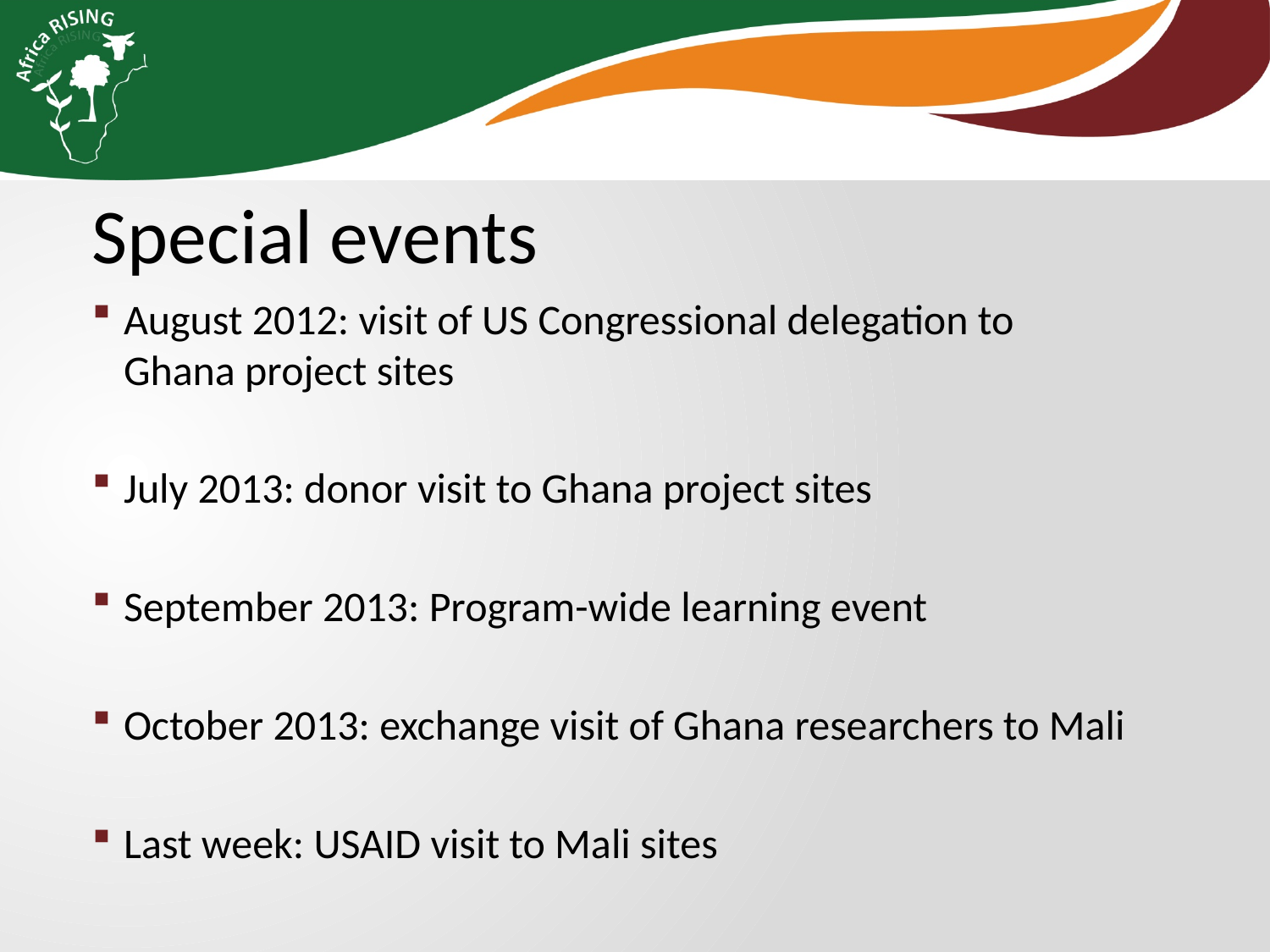

Special events
August 2012: visit of US Congressional delegation to Ghana project sites

July 2013: donor visit to Ghana project sites

September 2013: Program-wide learning event

October 2013: exchange visit of Ghana researchers to Mali

Last week: USAID visit to Mali sites